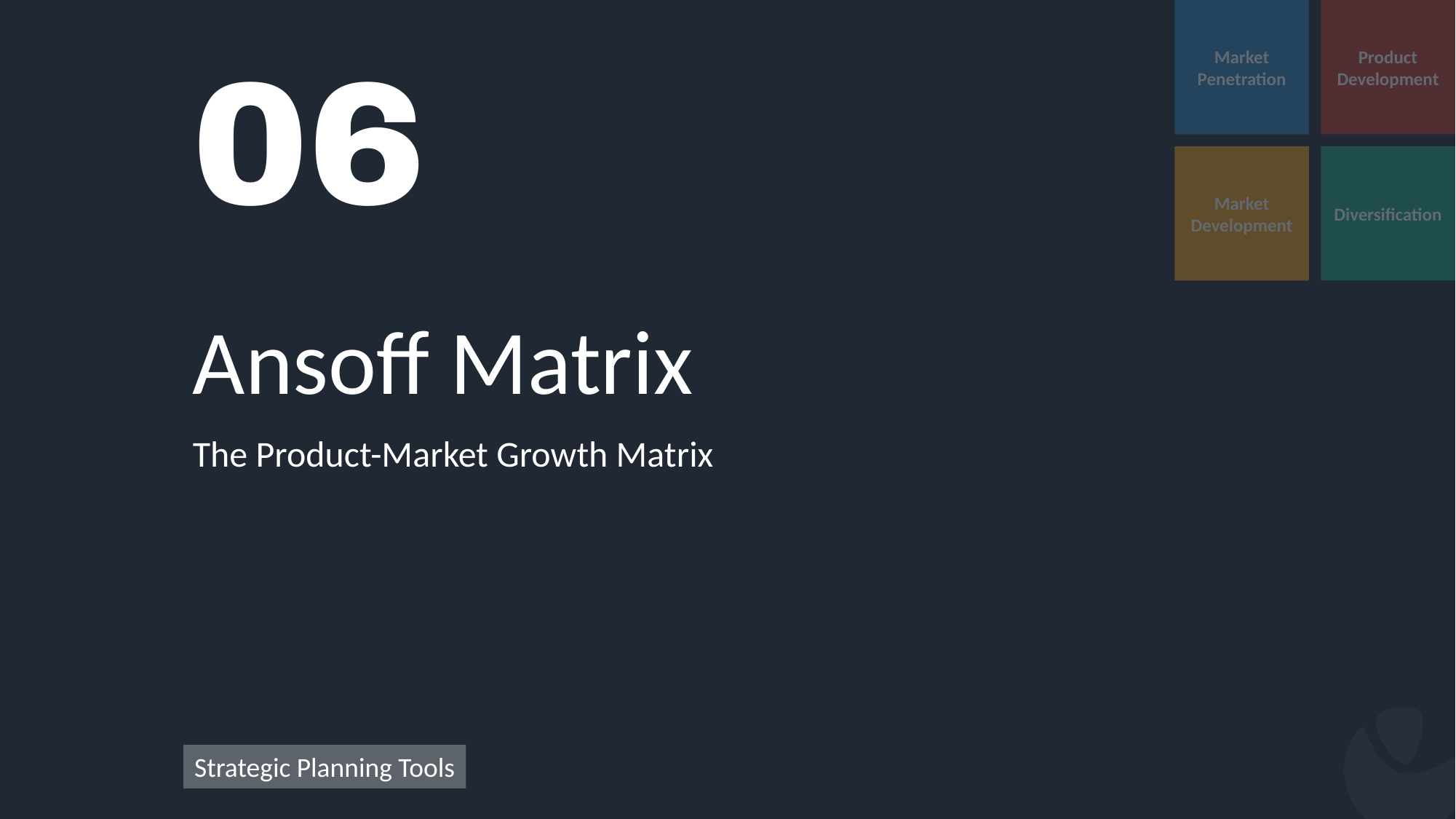

Market Penetration
Product Development
Market Development
Diversification
06
# Ansoff Matrix
The Product-Market Growth Matrix
Strategic Planning Tools